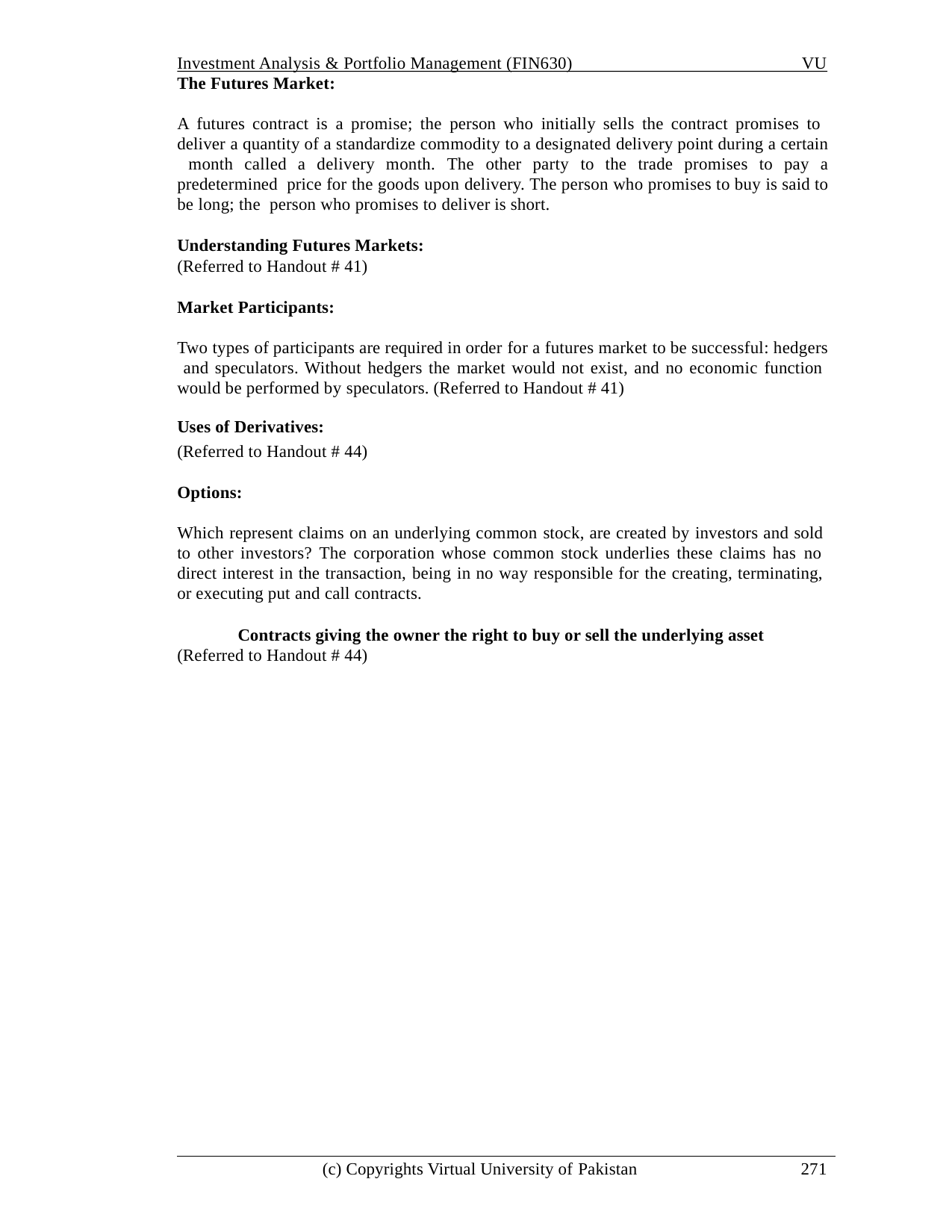

Investment Analysis & Portfolio Management (FIN630)
VU
The Futures Market:

A futures contract is a promise; the person who initially sells the contract promises to  deliver a quantity of a standardize commodity to a designated delivery point during a certain  month called a delivery month. The other party to the trade promises to pay a predetermined  price for the goods upon delivery. The person who promises to buy is said to be long; the  person who promises to deliver is short.

Understanding Futures Markets:
(Referred to Handout # 41)

Market Participants:

Two types of participants are required in order for a futures market to be successful: hedgers  and speculators. Without hedgers the market would not exist, and no economic function  would be performed by speculators. (Referred to Handout # 41)

Uses of Derivatives:
(Referred to Handout # 44)

Options:

Which represent claims on an underlying common stock, are created by investors and sold  to other investors? The corporation whose common stock underlies these claims has no  direct interest in the transaction, being in no way responsible for the creating, terminating,  or executing put and call contracts.

Contracts giving the owner the right to buy or sell the underlying asset
(Referred to Handout # 44)

(c) Copyrights Virtual University of Pakistan
271